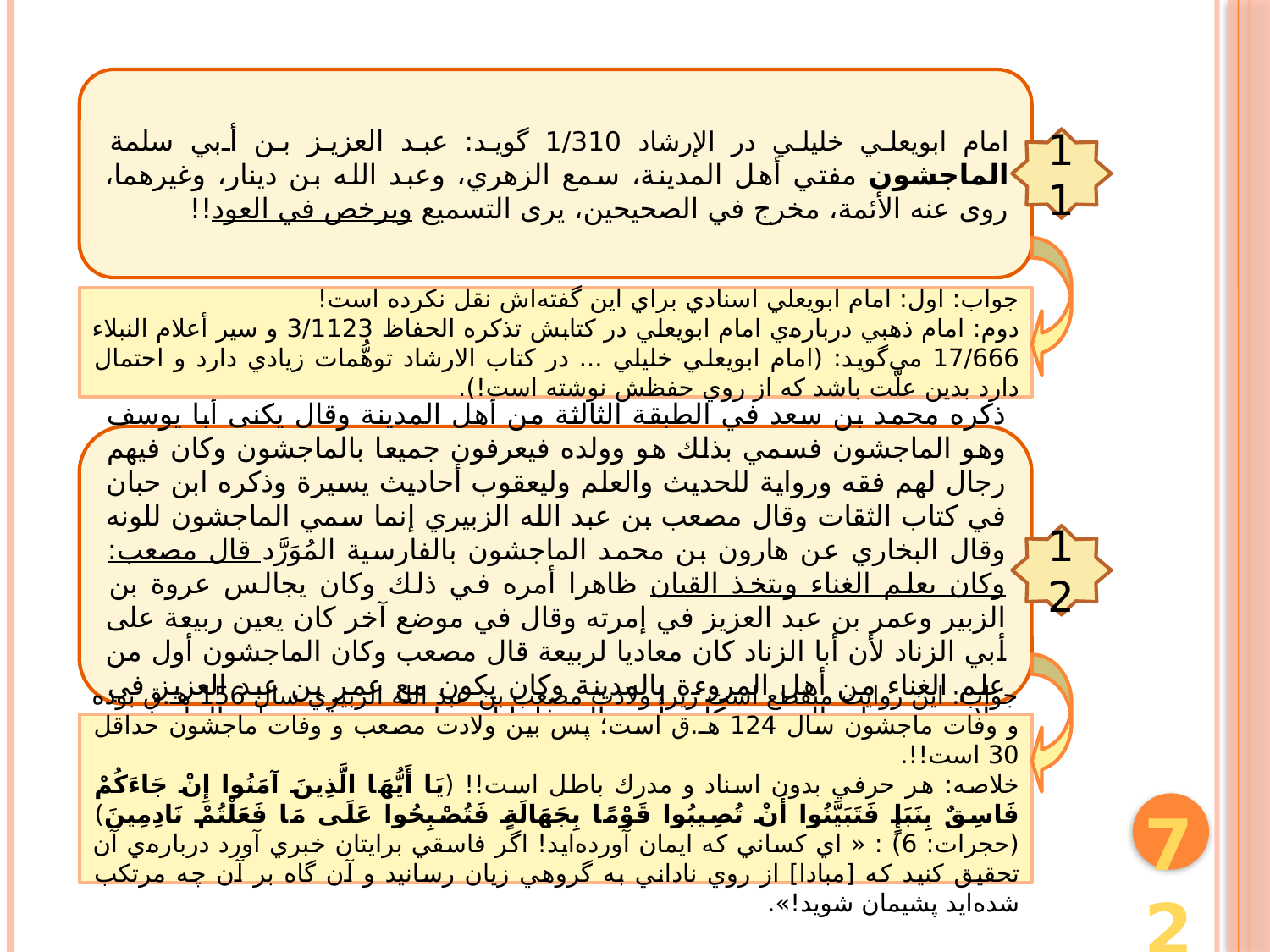

امام ابويعلي خليلي در الإرشاد 1/310 گويد: عبد العزيز بن أبي سلمة الماجشون مفتي أهل المدينة، سمع الزهري، وعبد الله بن دينار، وغيرهما، روى عنه الأئمة، مخرج في الصحيحين، يرى التسميع ويرخص في العود!!
11

جواب: اول: امام ابويعلي اسنادي براي اين گفته‌اش نقل نكرده‌ است!
دوم: امام ذهبي درباره‌ي امام ابويعلي در كتابش تذكره الحفاظ 3/1123 و سير أعلام النبلاء 17/666 مي‌گويد: (امام ابويعلي خليلي ... در كتاب الارشاد توهُّمات زيادي دارد و احتمال دارد بدين علّت باشد كه از روي حفظش نوشته است!).
 امام مزي در تهذيب الكمال 32/336 گويد: يعقوب بن أبي سلمة الماجشون ... ذكره محمد بن سعد في الطبقة الثالثة من أهل المدينة وقال يكنى أبا يوسف وهو الماجشون فسمي بذلك هو وولده فيعرفون جميعا بالماجشون وكان فيهم رجال لهم فقه ورواية للحديث والعلم وليعقوب أحاديث يسيرة وذكره ابن حبان في كتاب الثقات وقال مصعب بن عبد الله الزبيري إنما سمي الماجشون للونه وقال البخاري عن هارون بن محمد الماجشون بالفارسية المُوَرَّد قال مصعب: وكان يعلم الغناء ويتخذ القيان ظاهرا أمره في ذلك وكان يجالس عروة بن الزبير وعمر بن عبد العزيز في إمرته وقال في موضع آخر كان يعين ربيعة على أبي الزناد لأن أبا الزناد كان معاديا لربيعة قال مصعب وكان الماجشون أول من علم الغناء من أهل المروءة بالمدينة وكان يكون مع عمر بن عبد العزيز في ولاية عمر على المدينة وكان يأنس إليه فلما استخلف عمر قدم عليه الماجشون فقال له عمر انا تركناك حين تركنا لبس الخز فانصرف عنه!!
12

جواب: اين روايت منقطع است زيرا ولادت مصعب بن عبد الله الزبيري سال 156 هـ.ق بوده و وفات ماجشون سال 124 هـ.ق است؛ پس بين ولادت مصعب و وفات ماجشون حداقل 30 است!!.
خلاصه: هر حرفي بدون اسناد و مدرك باطل است!! (يَا أَيُّهَا الَّذِينَ آمَنُوا إِنْ جَاءَكُمْ فَاسِقٌ بِنَبَإٍ فَتَبَيَّنُوا أَنْ تُصِيبُوا قَوْمًا بِجَهَالَةٍ فَتُصْبِحُوا عَلَى مَا فَعَلْتُمْ نَادِمِينَ) (حجرات: 6) : « اي كساني كه ايمان آورده‌ايد! اگر فاسقي برايتان خبري آورد درباره‌ي آن تحقيق كنيد كه [مبادا] از روي ناداني به گروهي زيان رسانيد و آن گاه بر آن چه مرتكب شده‌ايد پشيمان شويد!».
72